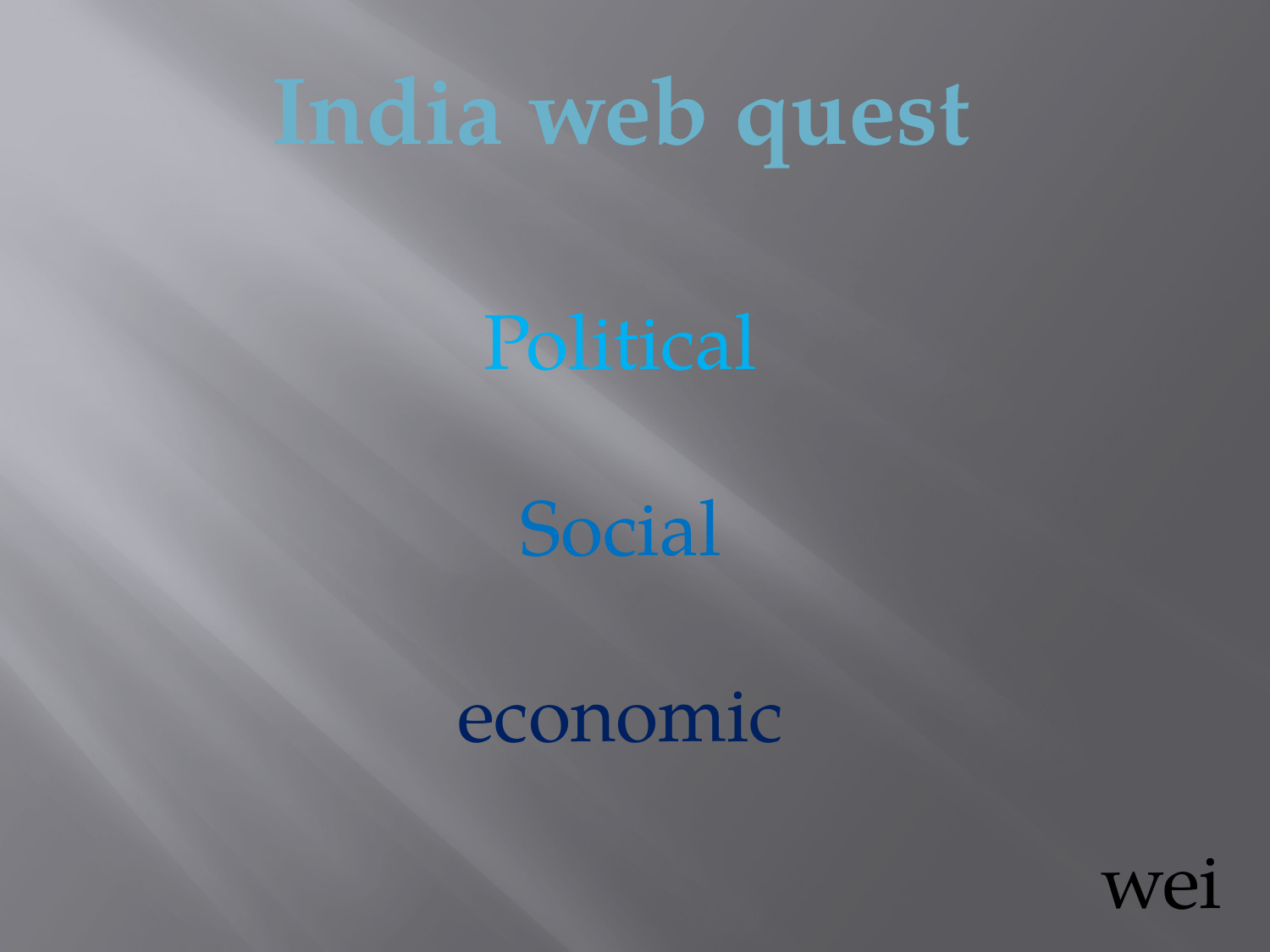

India web quest
Political

Social

economic
wei